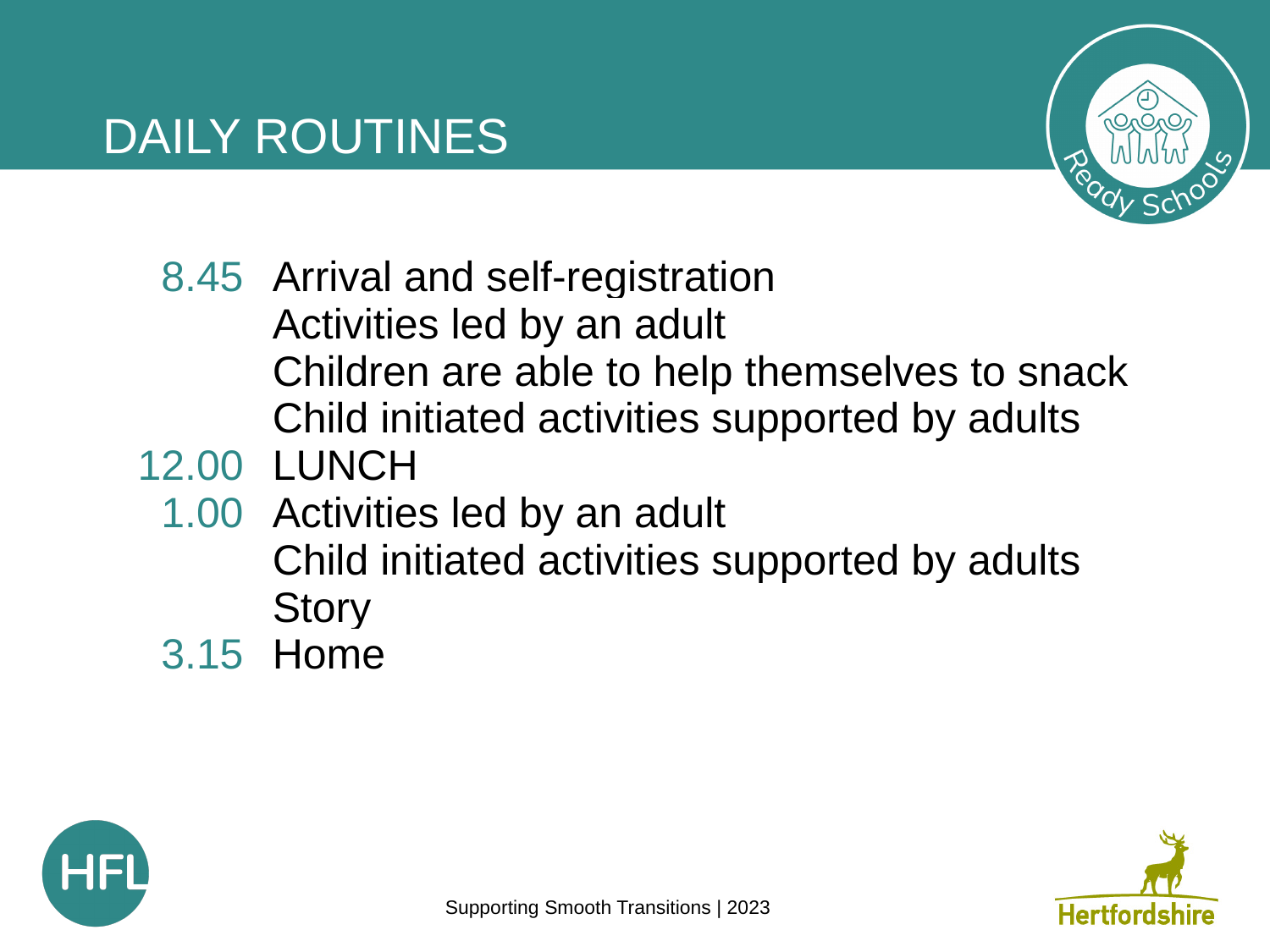

# Daily routines
| 8.45 | Arrival and self-registration |
| --- | --- |
|  | Activities led by an adult Children are able to help themselves to snack |
|  | Child initiated activities supported by adults |
| 12.00 | LUNCH |
| 1.00 | Activities led by an adult |
|  | Child initiated activities supported by adults |
|  | Story |
| 3.15 | Home |